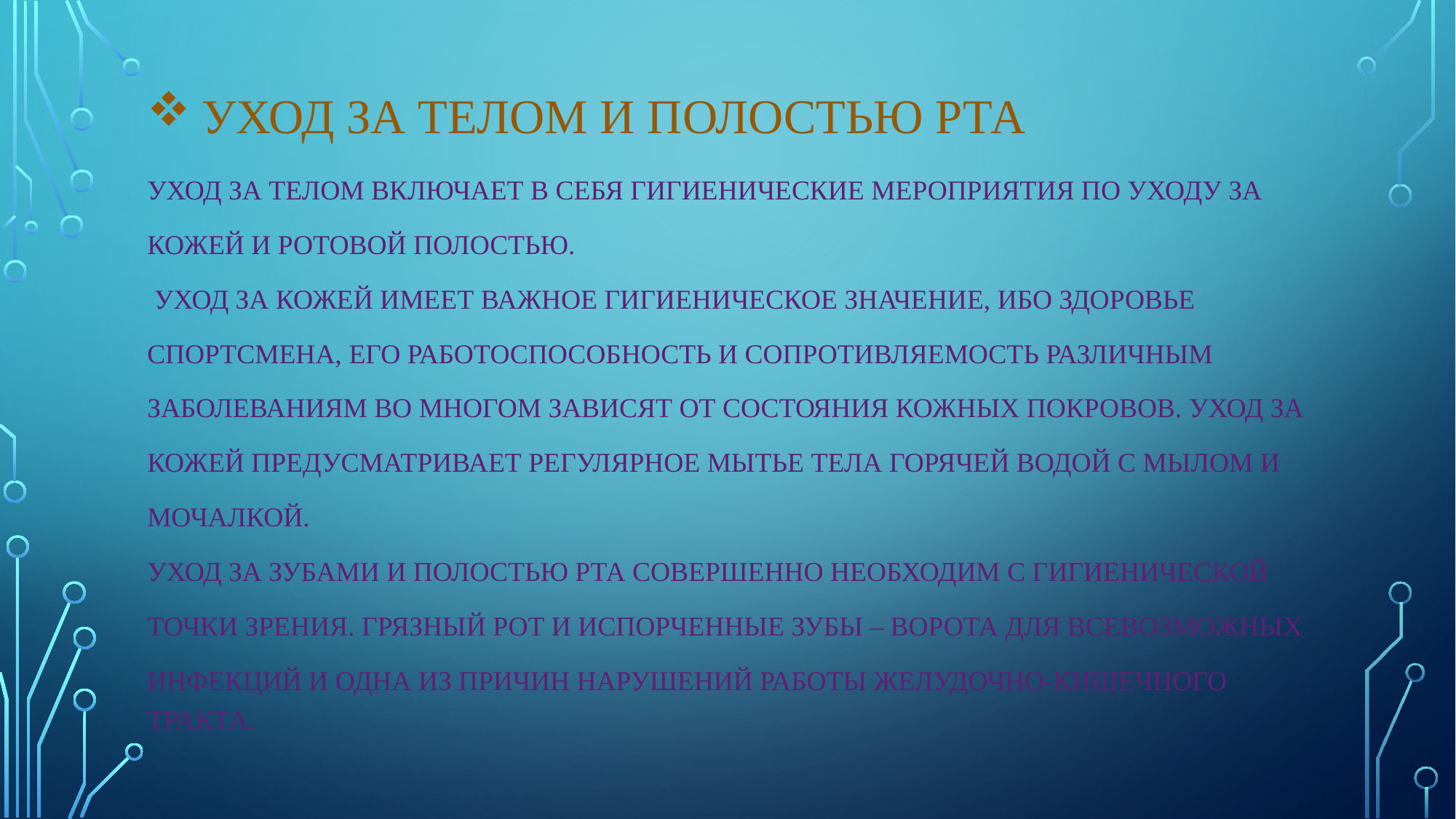

# уход за телом и полостью рта
Уход за телом включает в себя гигиенические мероприятия по уходу за
кожей и ротовой полостью.
 Уход за кожей имеет важное гигиеническое значение, ибо здоровье
спортсмена, его работоспособность и сопротивляемость различным
заболеваниям во многом зависят от состояния кожных покровов. Уход за
кожей предусматривает регулярное мытье тела горячей водой с мылом и
Мочалкой.
Уход за зубами и полостью рта совершенно необходим с гигиенической
точки зрения. Грязный рот и испорченные зубы – ворота для всевозможных
инфекций и одна из причин нарушений работы желудочно-кишечного тракта.